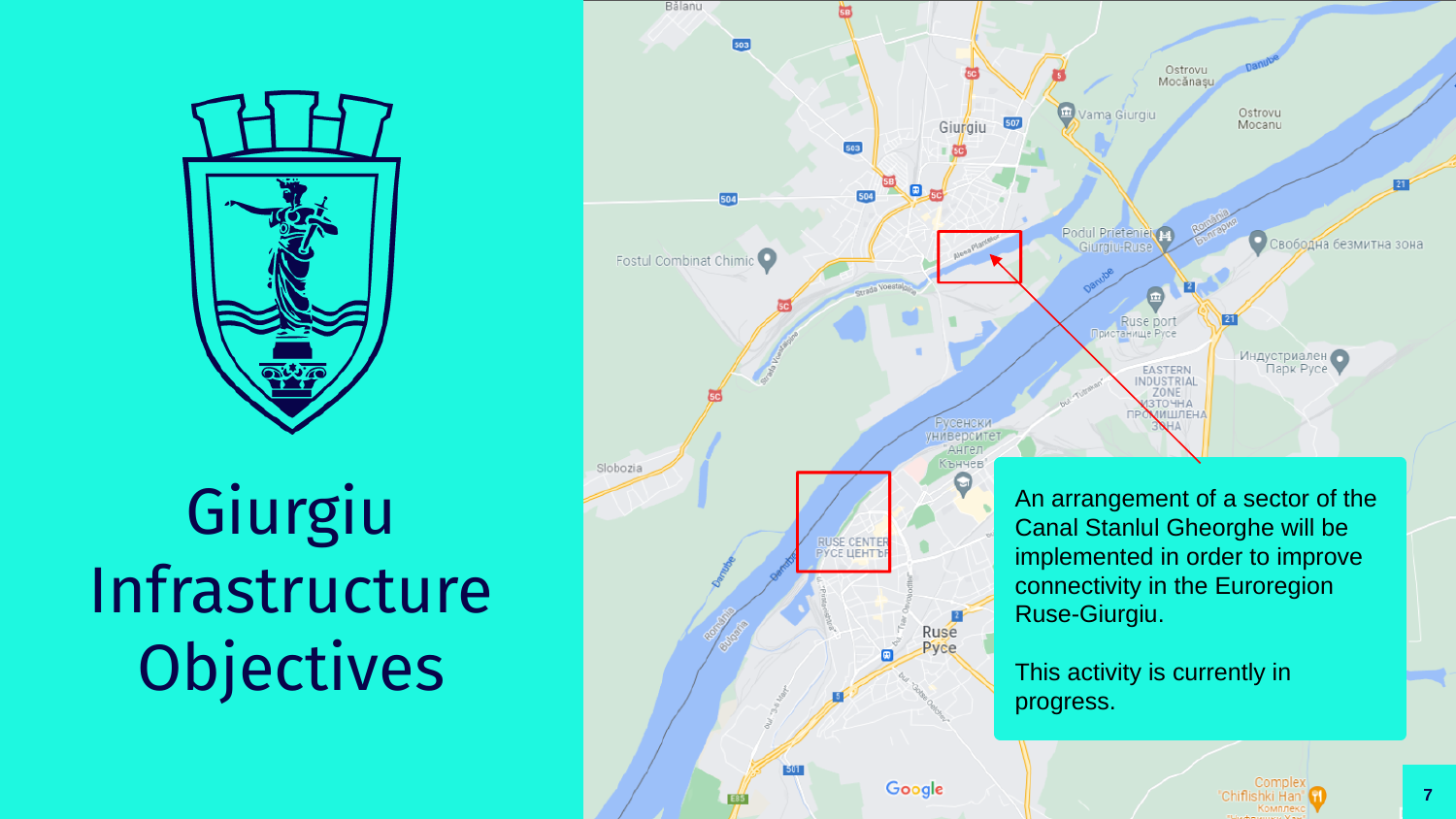

# Giurgiu Infrastructure Objectives
An arrangement of a sector of the Canal Stanlul Gheorghe will be implemented in order to improve connectivity in the Euroregion Ruse-Giurgiu.
This activity is currently in progress.
7